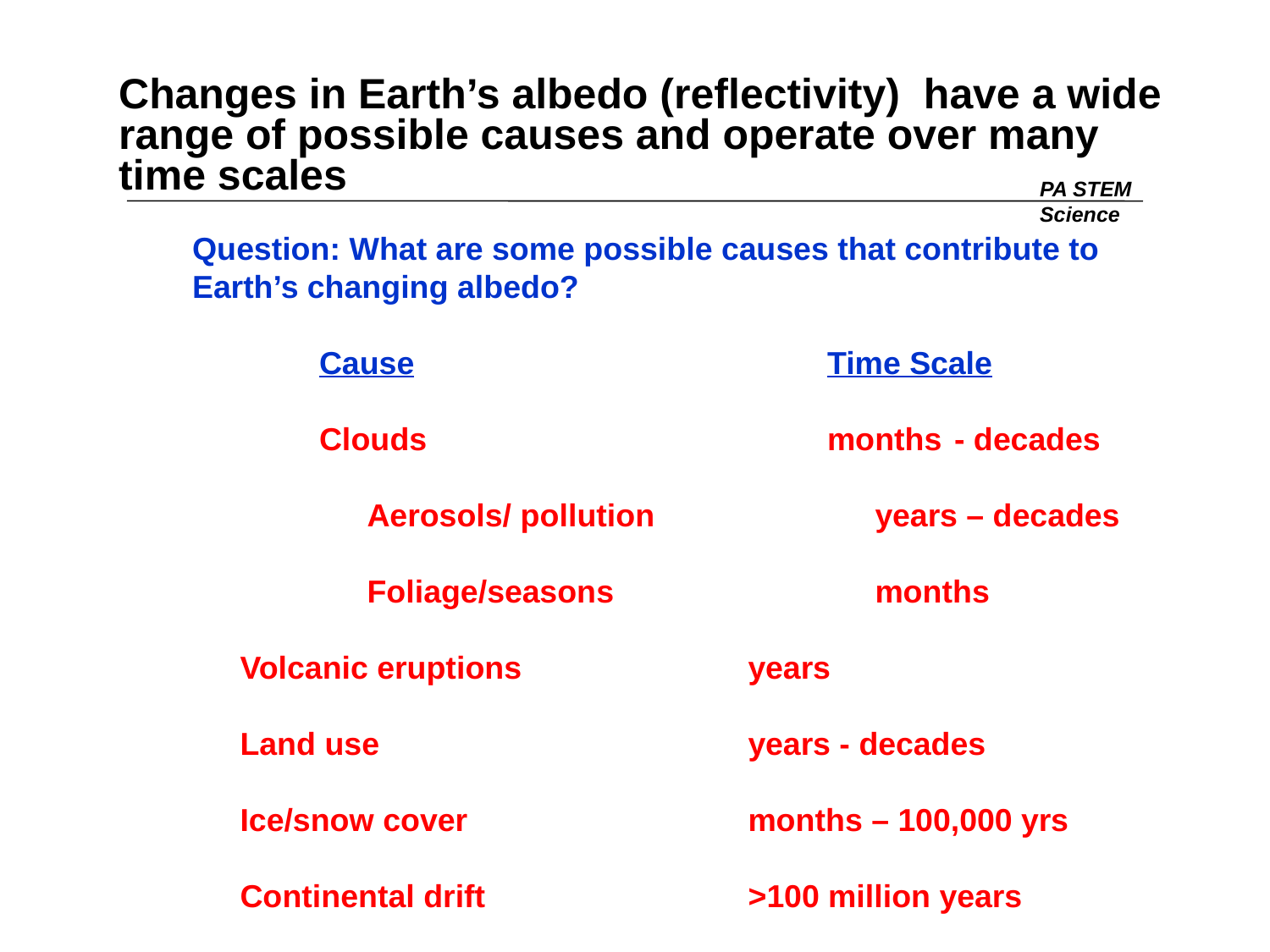

# Changes in Earth’s albedo (reflectivity)  have a wide range of possible causes and operate over many time scales
PA STEM
Science

Question: What are some possible causes that contribute to Earth’s changing albedo?

	Cause				Time Scale

	Clouds	 			months	- decades

		Aerosols/ pollution		years – decades

		Foliage/seasons			months

	Volcanic eruptions		years

	Land use			years - decades

	Ice/snow cover			months – 100,000 yrs

	Continental drift			>100 million years